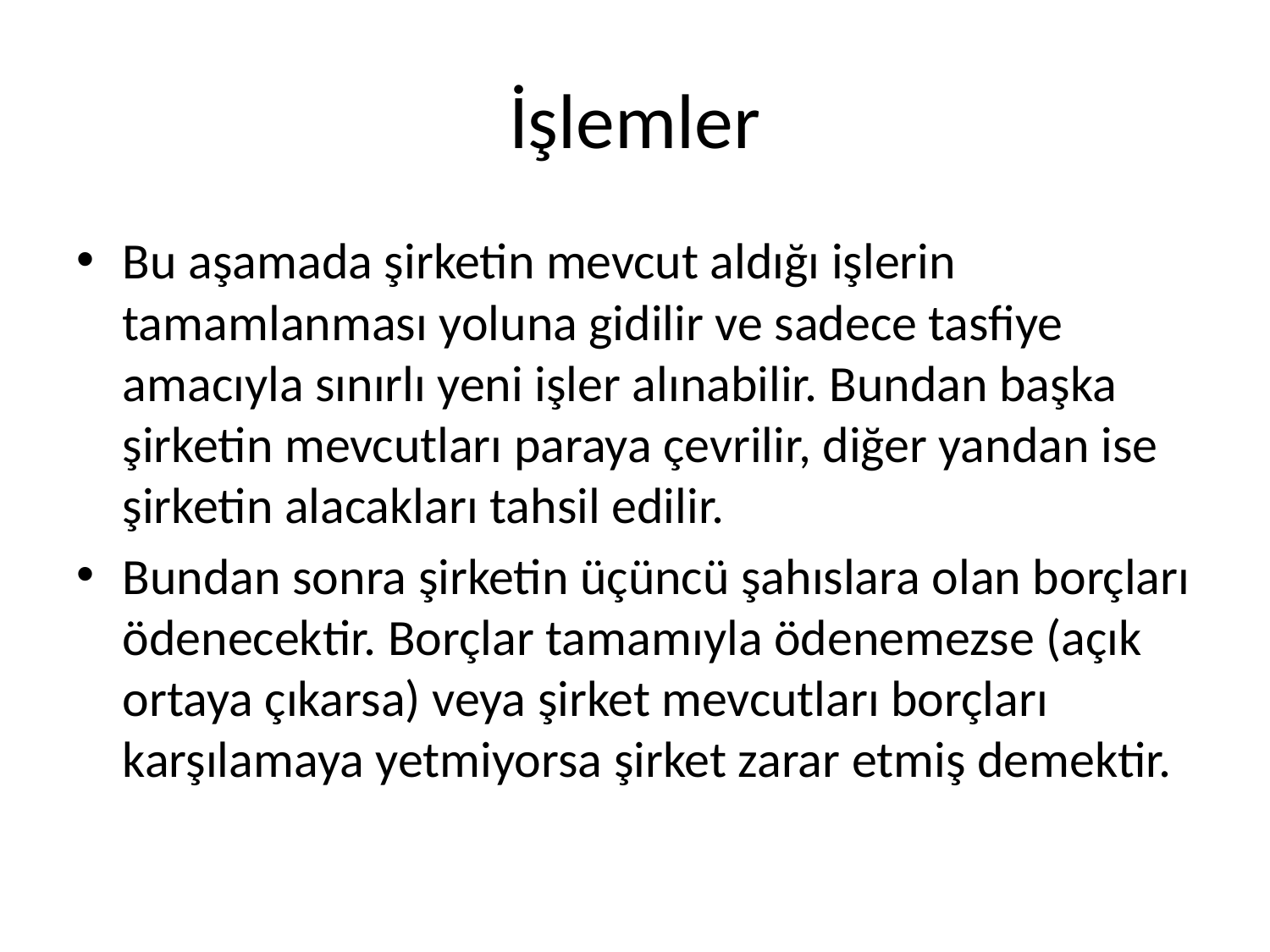

# İşlemler
Bu aşamada şirketin mevcut aldığı işlerin tamamlanması yoluna gidilir ve sadece tasfiye amacıyla sınırlı yeni işler alınabilir. Bundan başka şirketin mevcutları paraya çevrilir, diğer yandan ise şirketin alacakları tahsil edilir.
Bundan sonra şirketin üçüncü şahıslara olan borçları ödenecektir. Borçlar tamamıyla ödenemezse (açık ortaya çıkarsa) veya şirket mevcutları borçları karşılamaya yetmiyorsa şirket zarar etmiş demektir.